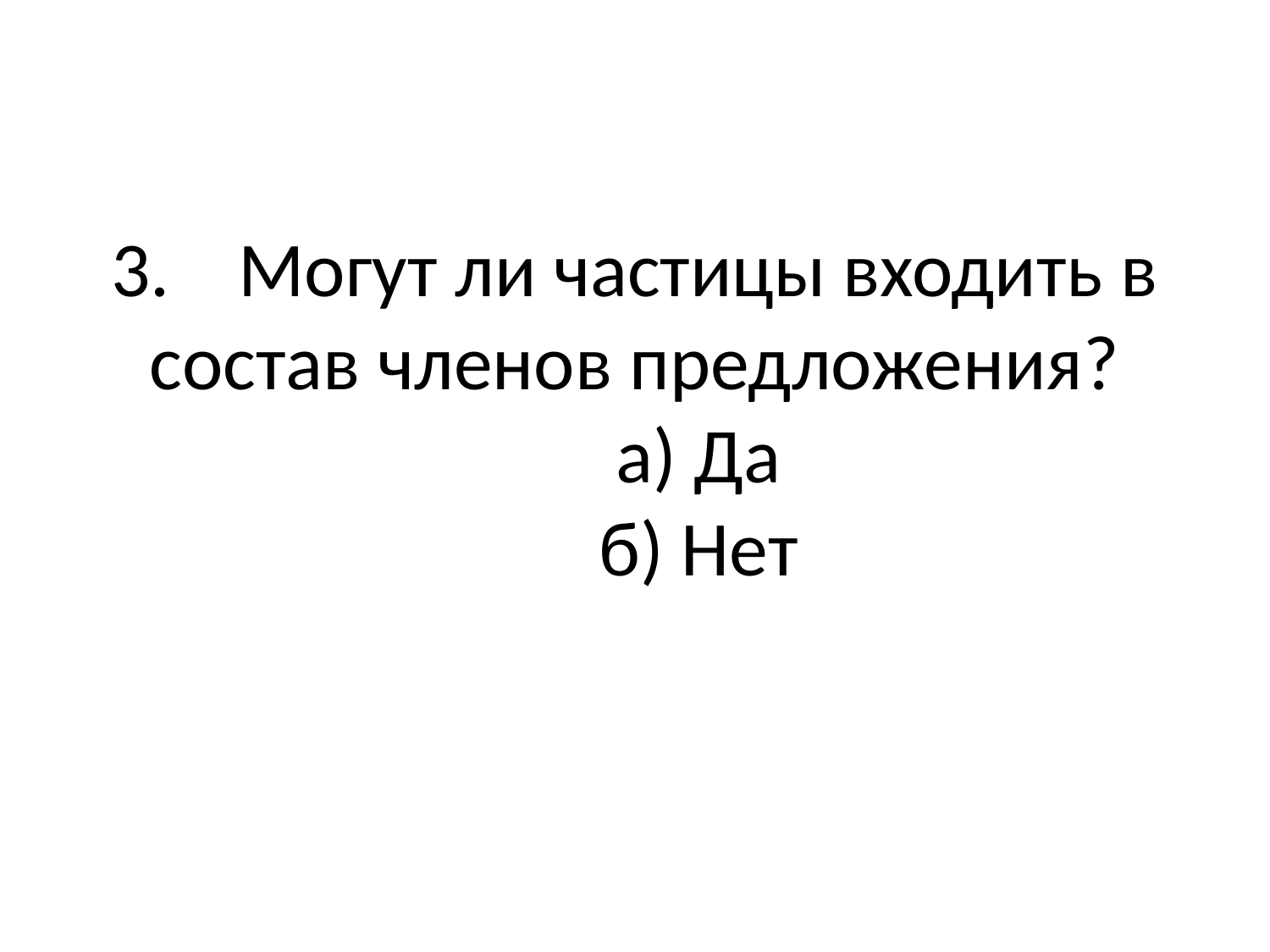

# 3.	Могут ли частицы входить в состав членов предложения? а) Да б) Нет